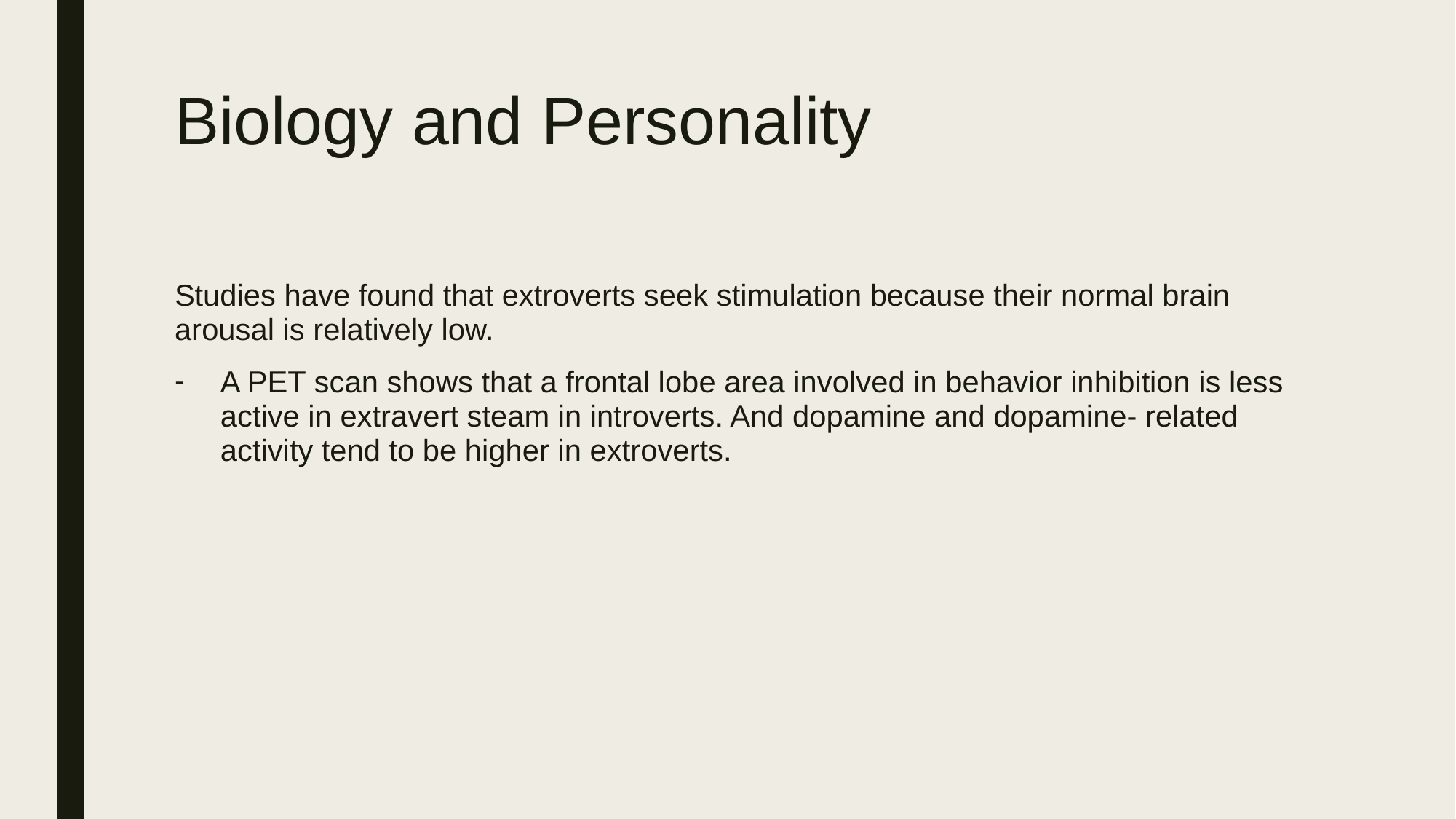

# Biology and Personality
Studies have found that extroverts seek stimulation because their normal brain arousal is relatively low.
A PET scan shows that a frontal lobe area involved in behavior inhibition is less active in extravert steam in introverts. And dopamine and dopamine- related activity tend to be higher in extroverts.